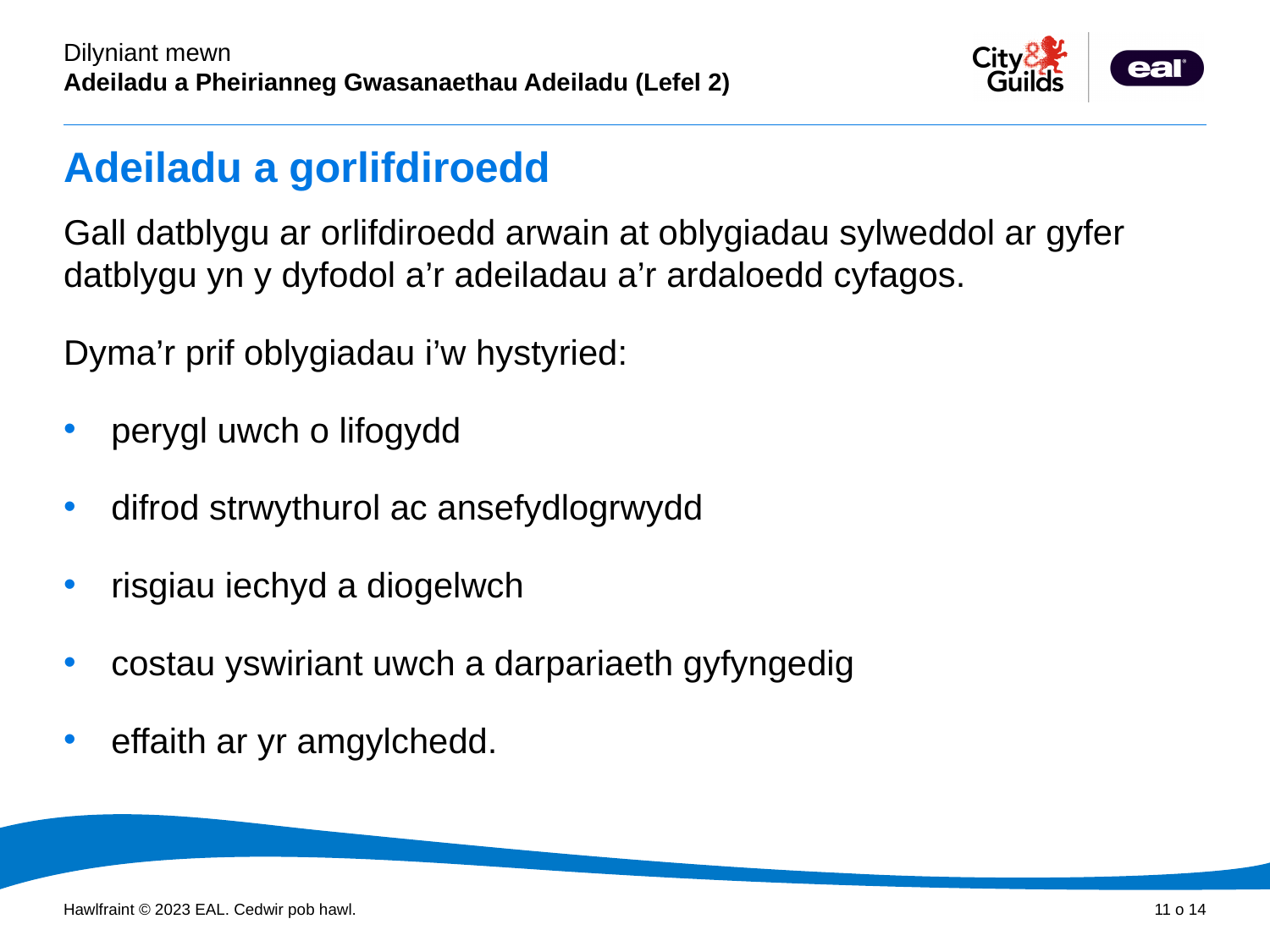

# Adeiladu a gorlifdiroedd
Gall datblygu ar orlifdiroedd arwain at oblygiadau sylweddol ar gyfer datblygu yn y dyfodol a’r adeiladau a’r ardaloedd cyfagos.
Dyma’r prif oblygiadau i’w hystyried:
perygl uwch o lifogydd
difrod strwythurol ac ansefydlogrwydd
risgiau iechyd a diogelwch
costau yswiriant uwch a darpariaeth gyfyngedig
effaith ar yr amgylchedd.